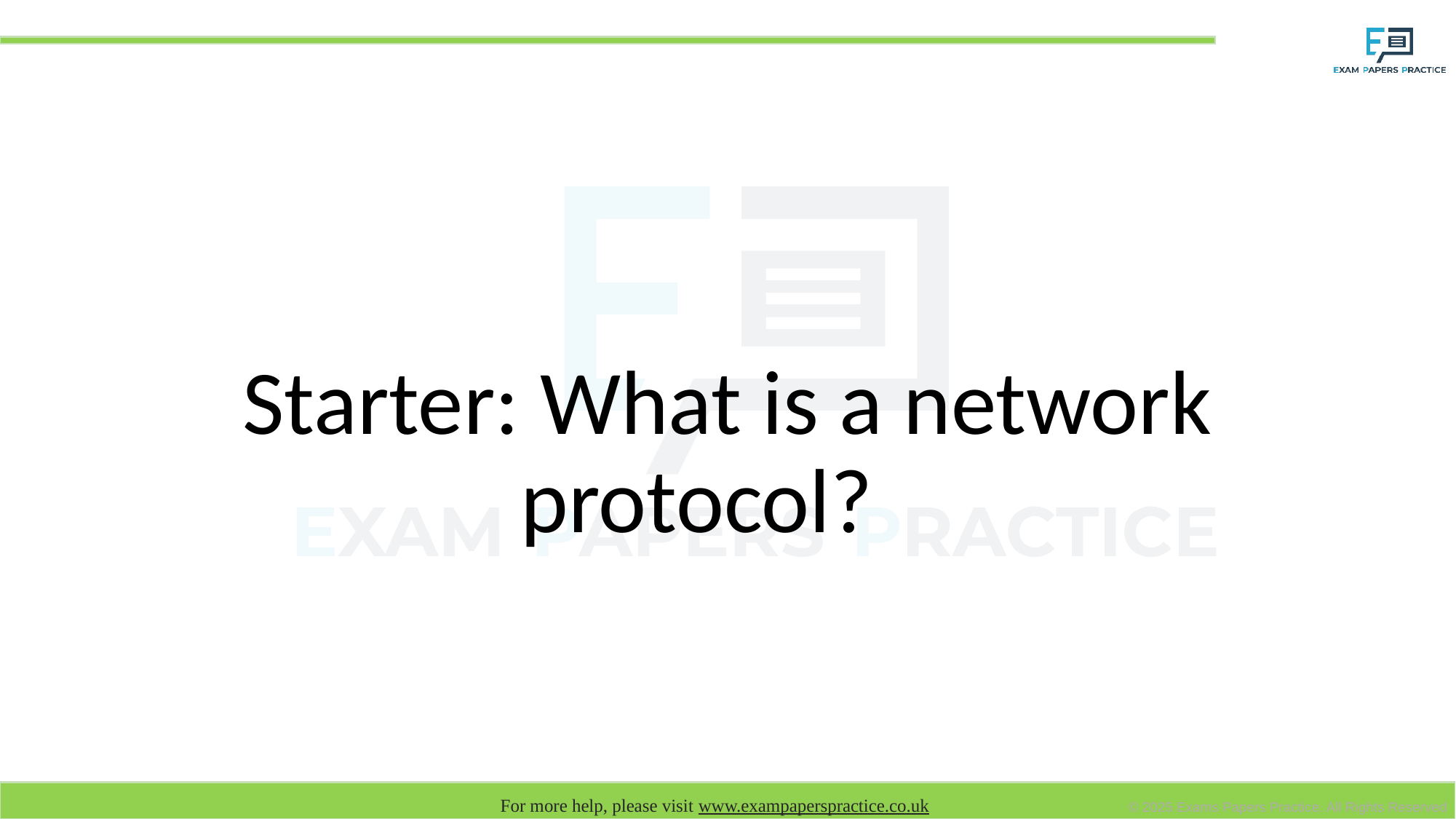

# Starter: What is a network protocol?